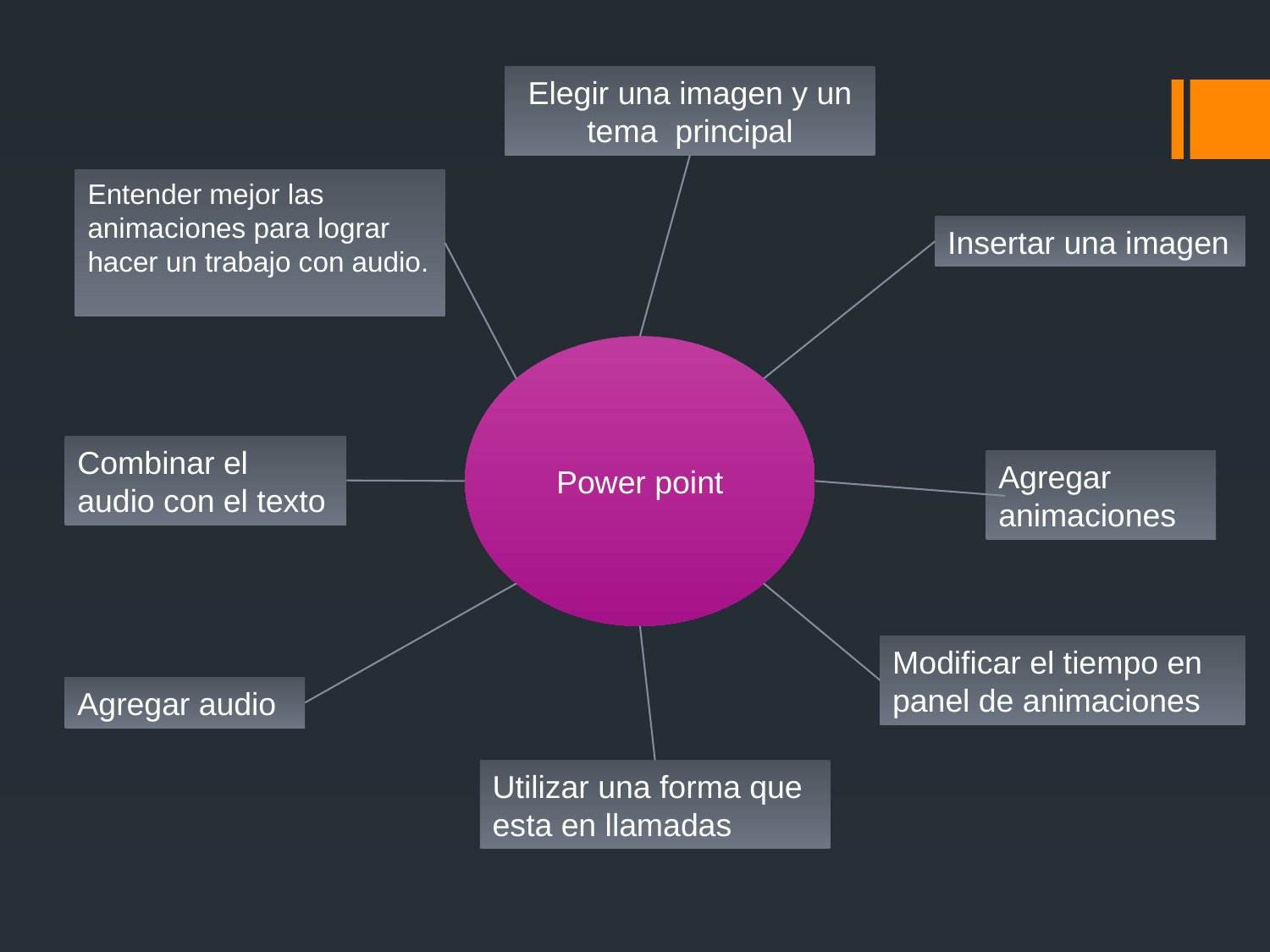

Elegir una imagen y un tema  principal
Entender mejor las animaciones para lograr hacer un trabajo con audio.
Insertar una imagen
Power point
Combinar el audio con el texto
Agregar animaciones
Modificar el tiempo en panel de animaciones
Agregar audio
Utilizar una forma que esta en llamadas